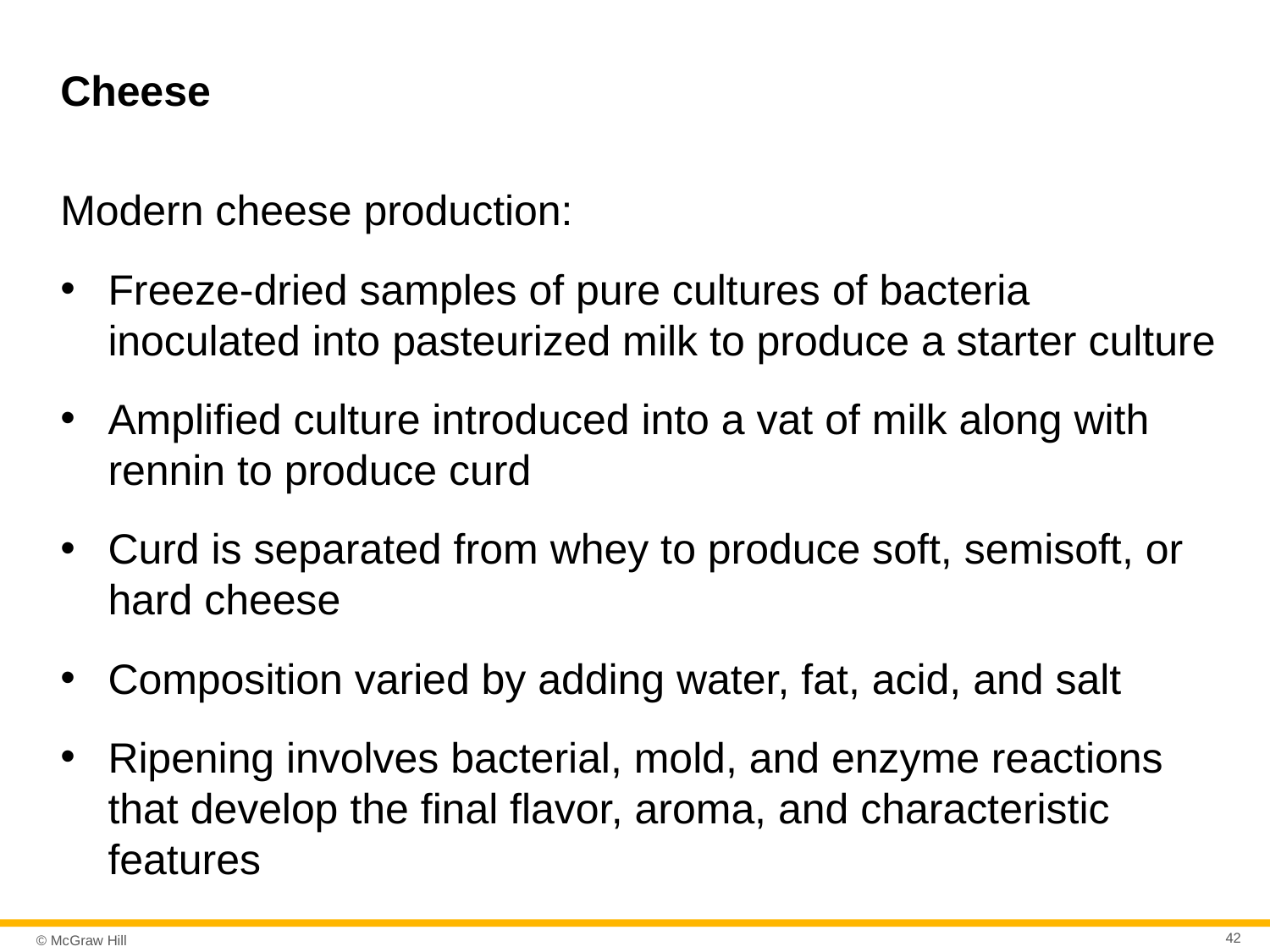

# Cheese
Modern cheese production:
Freeze-dried samples of pure cultures of bacteria inoculated into pasteurized milk to produce a starter culture
Amplified culture introduced into a vat of milk along with rennin to produce curd
Curd is separated from whey to produce soft, semisoft, or hard cheese
Composition varied by adding water, fat, acid, and salt
Ripening involves bacterial, mold, and enzyme reactions that develop the final flavor, aroma, and characteristic features